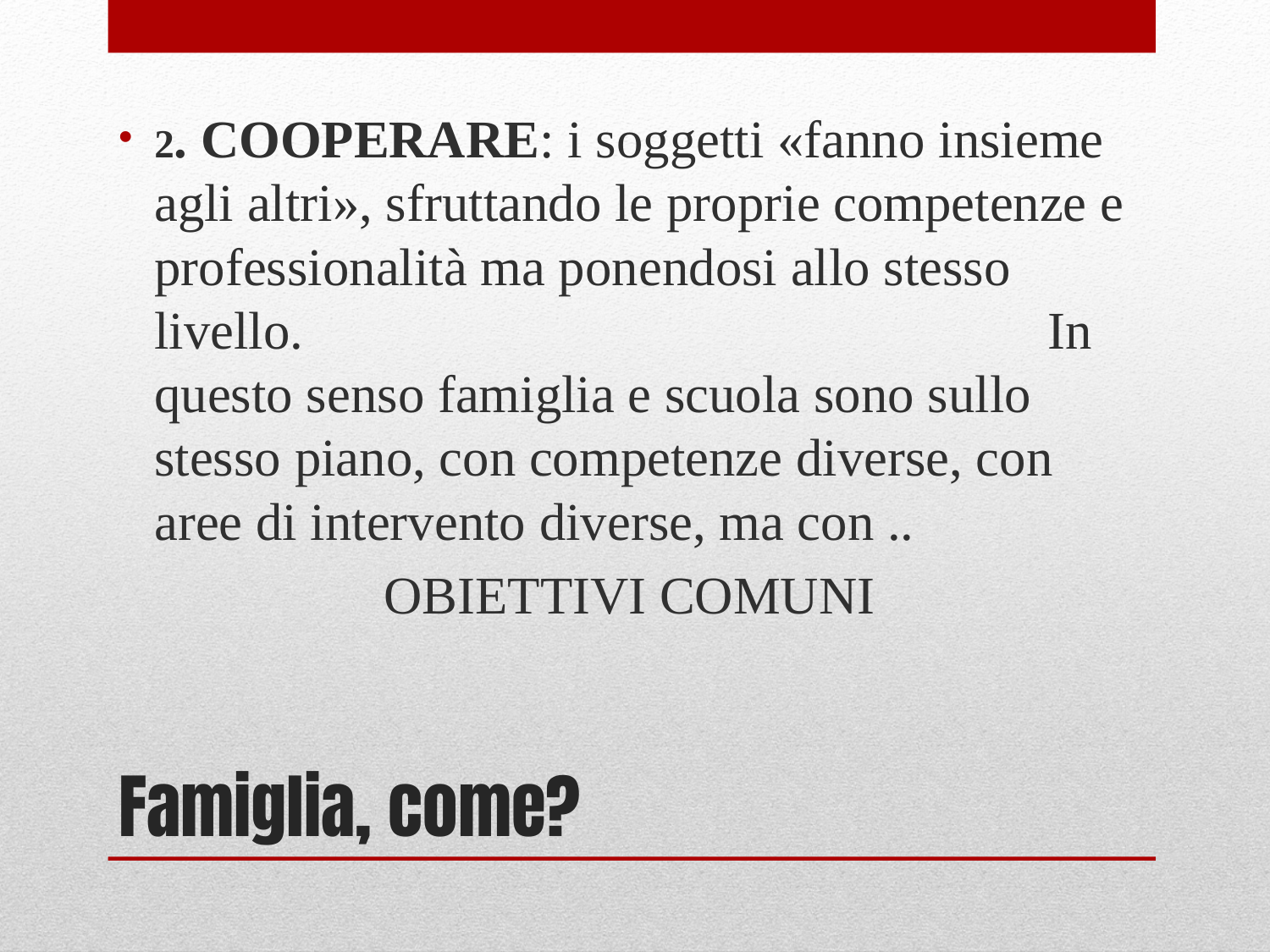

2. COOPERARE: i soggetti «fanno insieme agli altri», sfruttando le proprie competenze e professionalità ma ponendosi allo stesso livello.                                                        In questo senso famiglia e scuola sono sullo stesso piano, con competenze diverse, con aree di intervento diverse, ma con ..
OBIETTIVI COMUNI
# Famiglia, come?